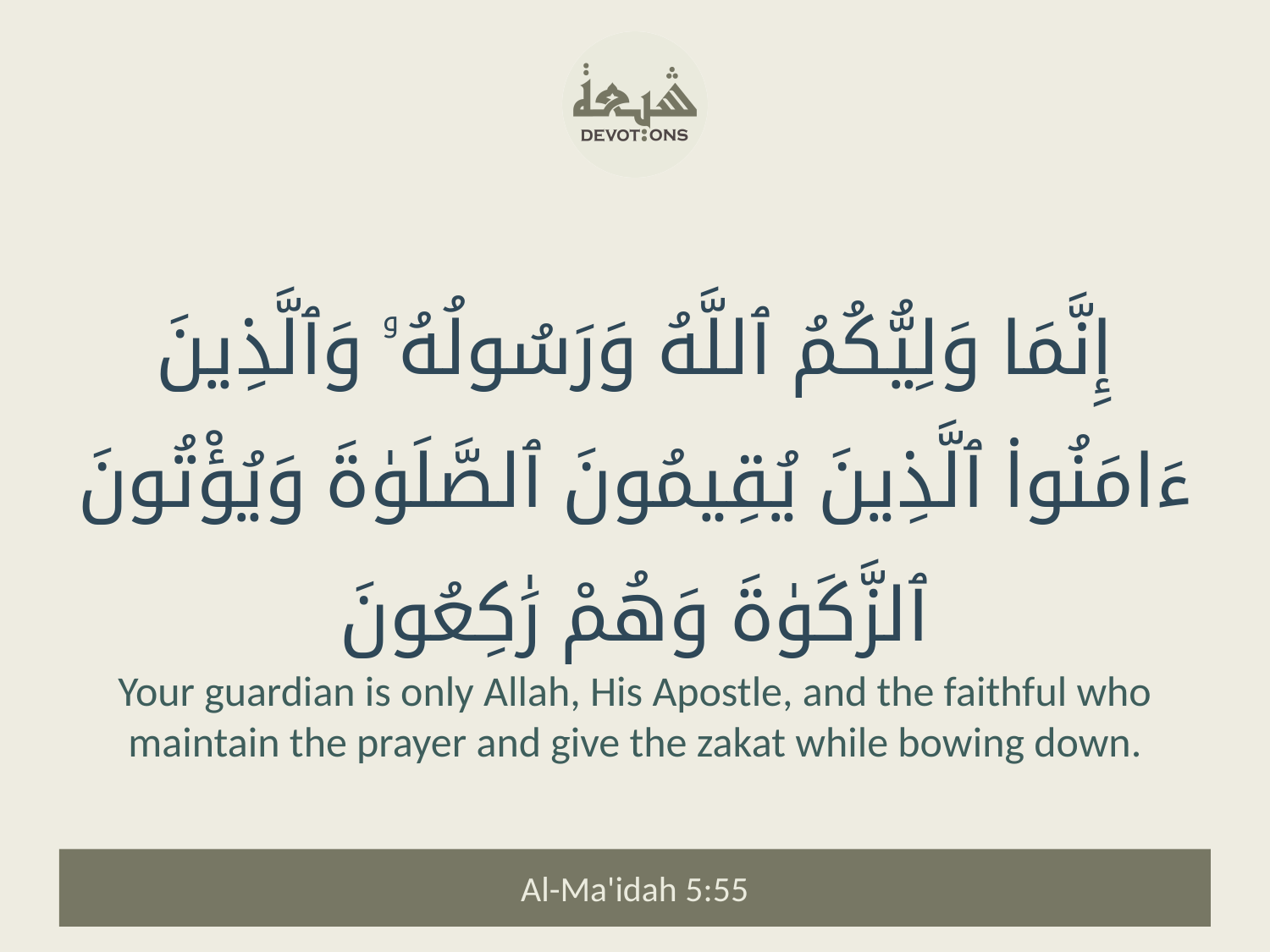

إِنَّمَا وَلِيُّكُمُ ٱللَّهُ وَرَسُولُهُۥ وَٱلَّذِينَ ءَامَنُوا۟ ٱلَّذِينَ يُقِيمُونَ ٱلصَّلَوٰةَ وَيُؤْتُونَ ٱلزَّكَوٰةَ وَهُمْ رَٰكِعُونَ
Your guardian is only Allah, His Apostle, and the faithful who maintain the prayer and give the zakat while bowing down.
Al-Ma'idah 5:55